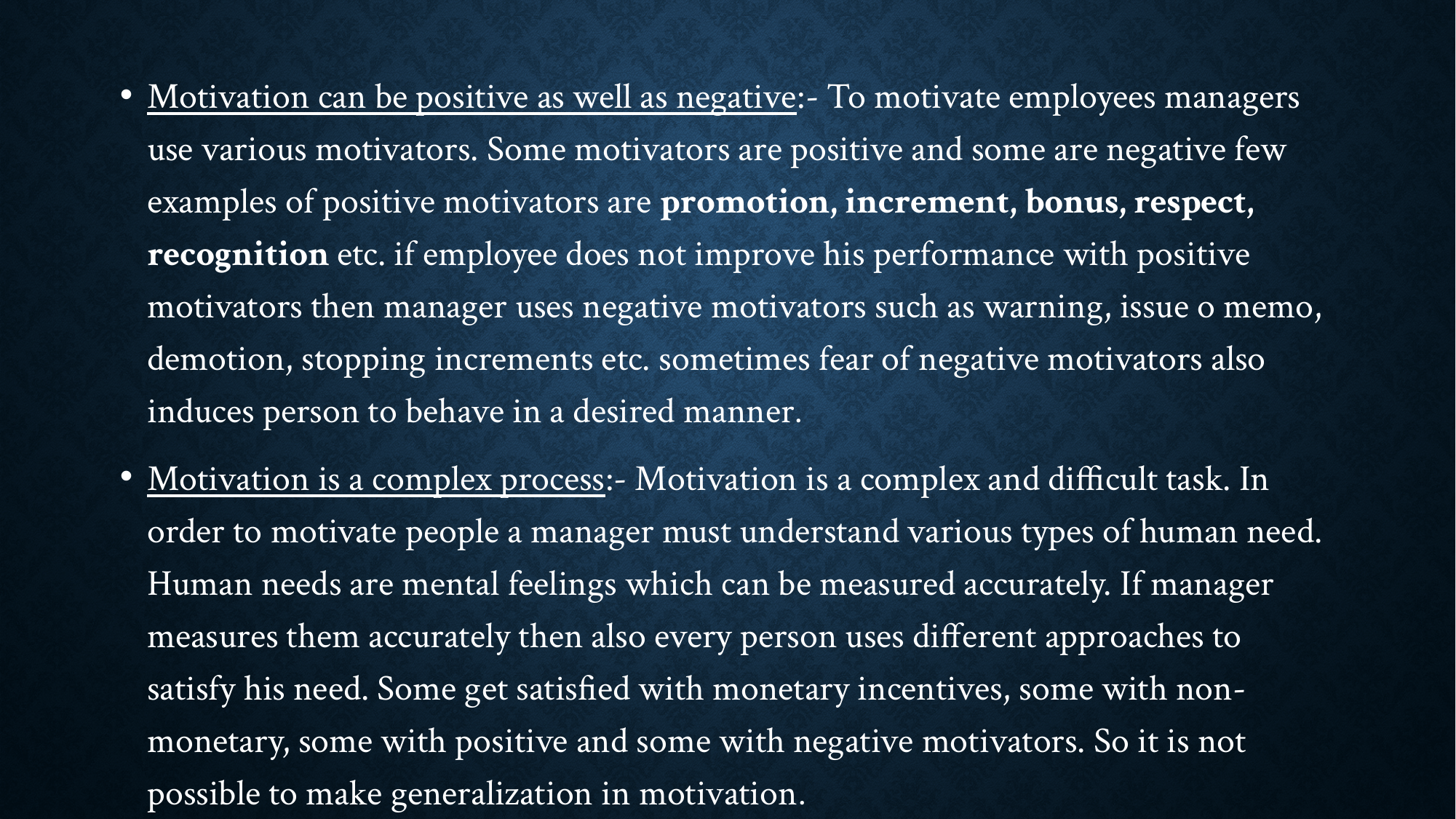

#
Motivation can be positive as well as negative:- To motivate employees managers use various motivators. Some motivators are positive and some are negative few examples of positive motivators are promotion, increment, bonus, respect, recognition etc. if employee does not improve his performance with positive motivators then manager uses negative motivators such as warning, issue o memo, demotion, stopping increments etc. sometimes fear of negative motivators also induces person to behave in a desired manner.
Motivation is a complex process:- Motivation is a complex and difficult task. In order to motivate people a manager must understand various types of human need. Human needs are mental feelings which can be measured accurately. If manager measures them accurately then also every person uses different approaches to satisfy his need. Some get satisfied with monetary incentives, some with non-monetary, some with positive and some with negative motivators. So it is not possible to make generalization in motivation.